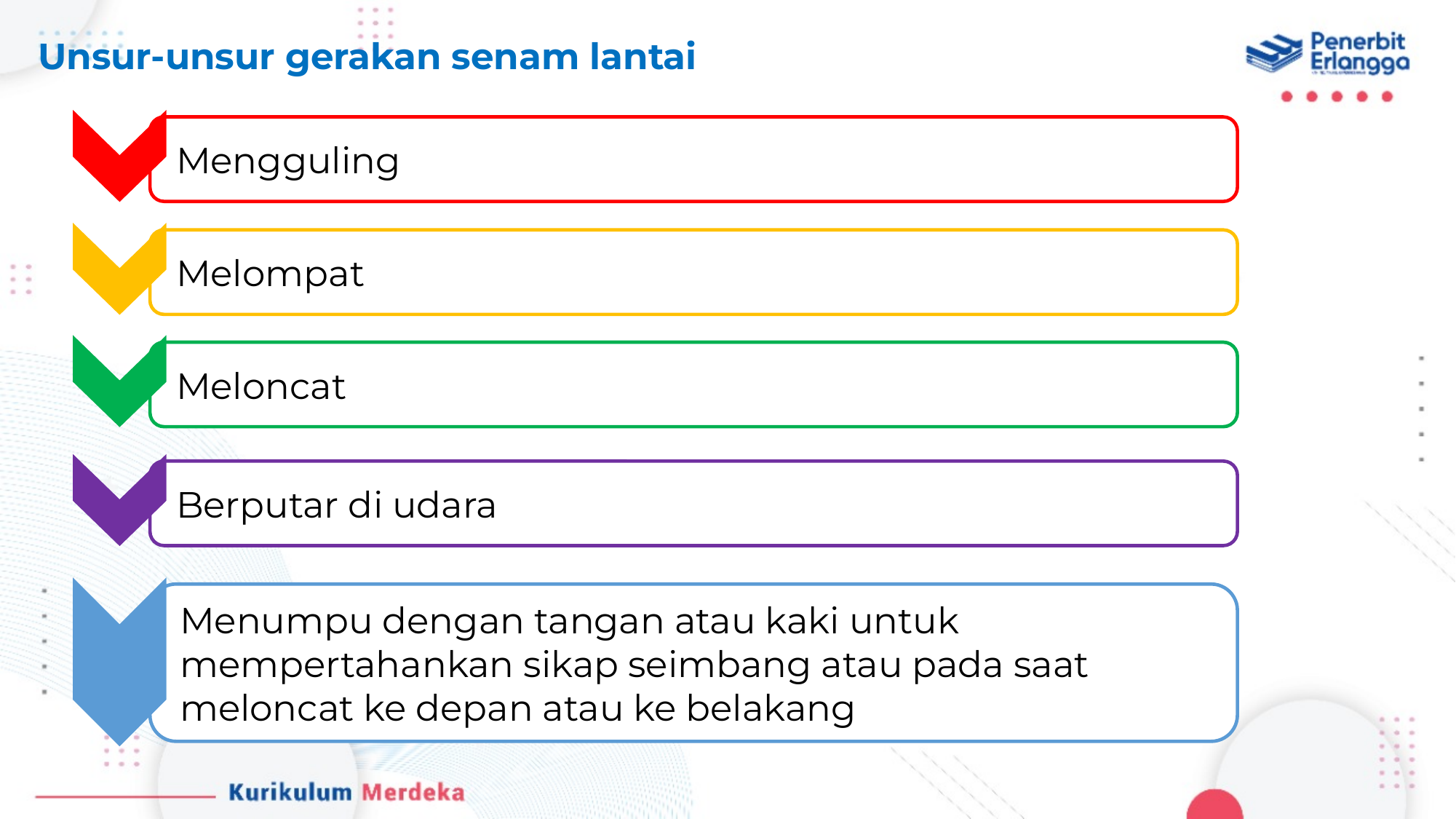

Unsur-unsur gerakan senam lantai

Mengguling

Melompat

Meloncat

Berputar di udara
Menumpu dengan tangan atau kaki untuk mempertahankan sikap seimbang atau pada saat meloncat ke depan atau ke belakang